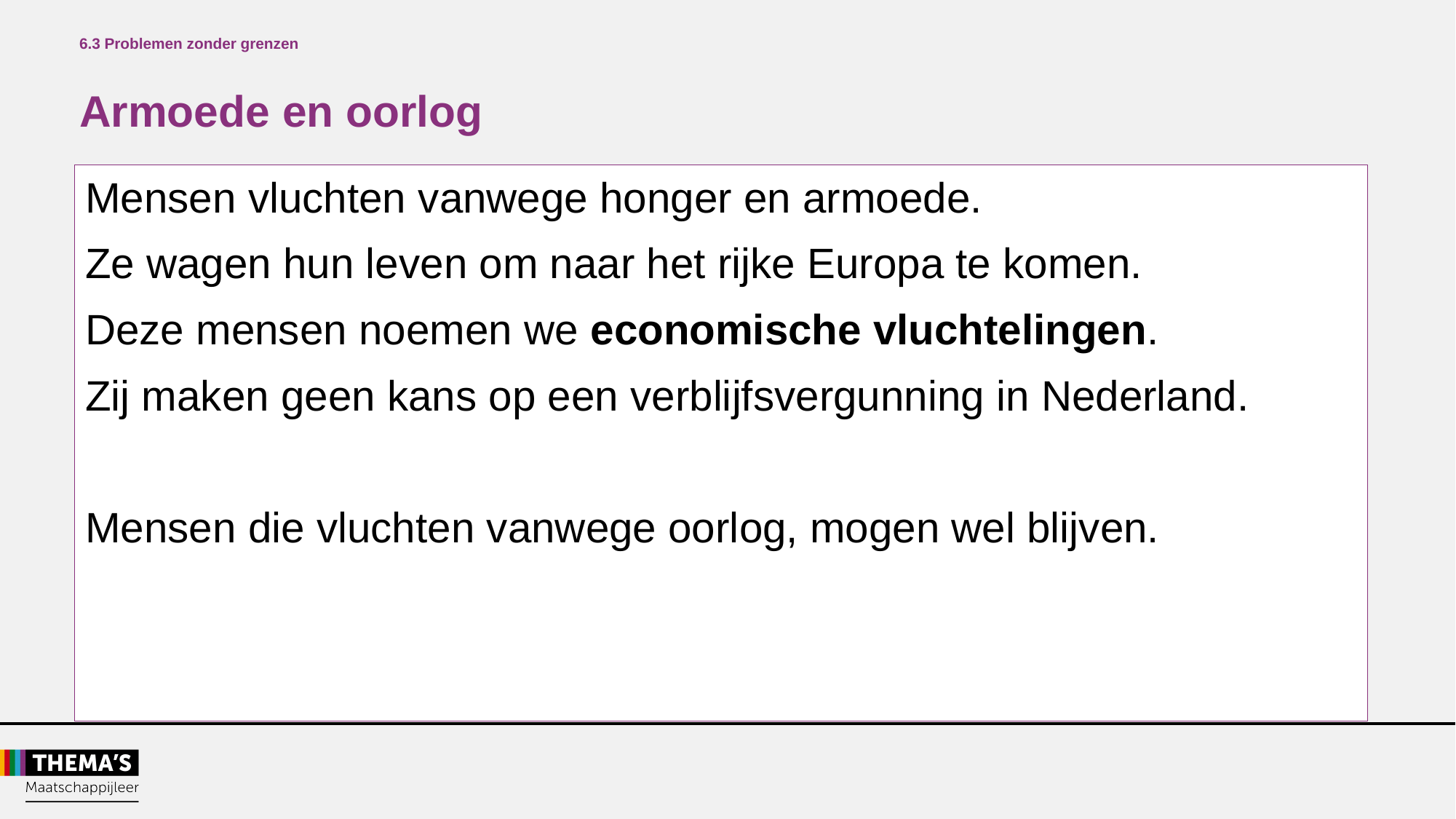

6.3 Problemen zonder grenzen
Armoede en oorlog
Mensen vluchten vanwege honger en armoede.
Ze wagen hun leven om naar het rijke Europa te komen.
Deze mensen noemen we economische vluchtelingen.
Zij maken geen kans op een verblijfsvergunning in Nederland.

Mensen die vluchten vanwege oorlog, mogen wel blijven.